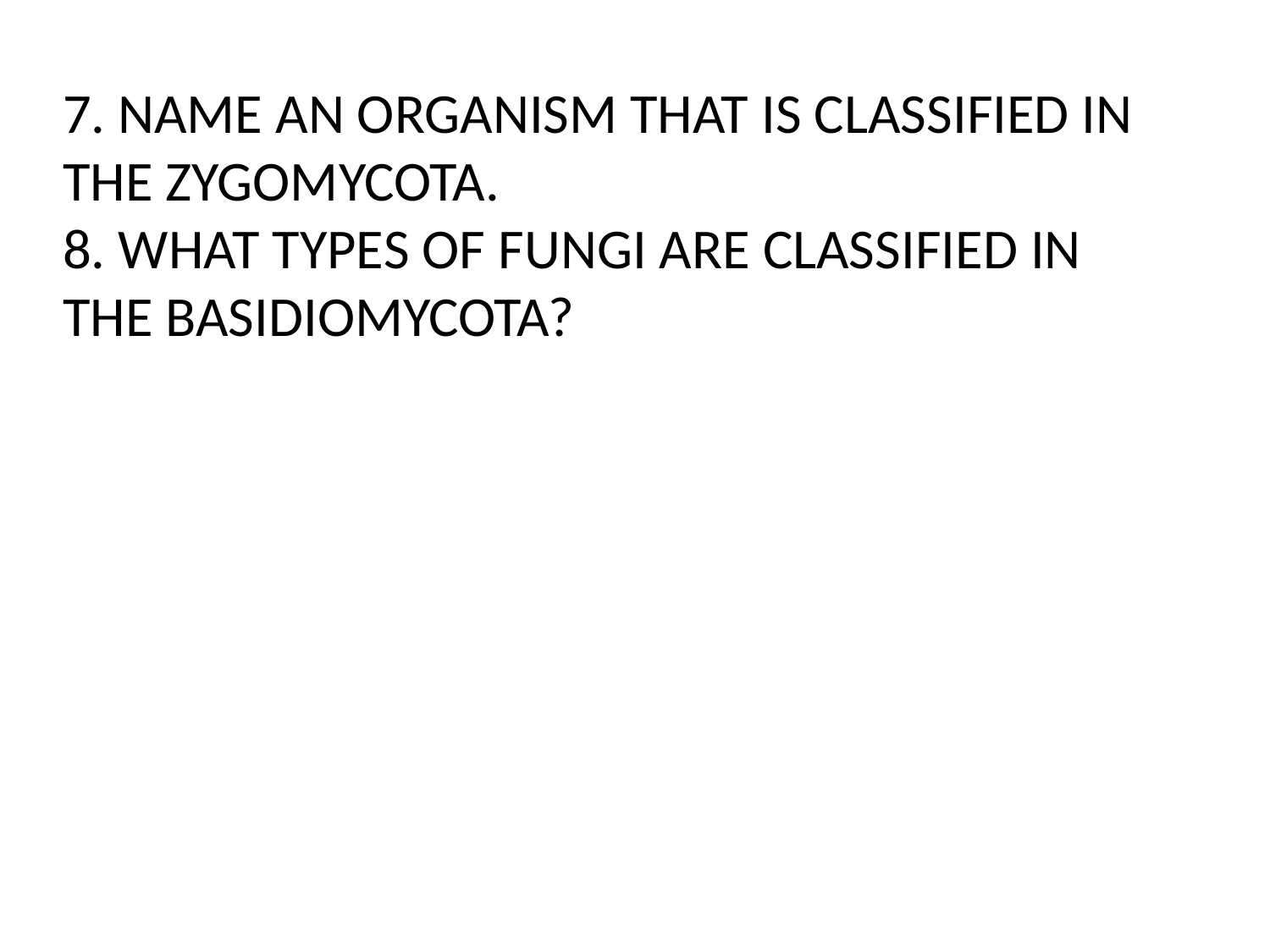

# 7. NAME AN ORGANISM THAT IS CLASSIFIED IN THE ZYGOMYCOTA. 8. WHAT TYPES OF FUNGI ARE CLASSIFIED IN THE BASIDIOMYCOTA?